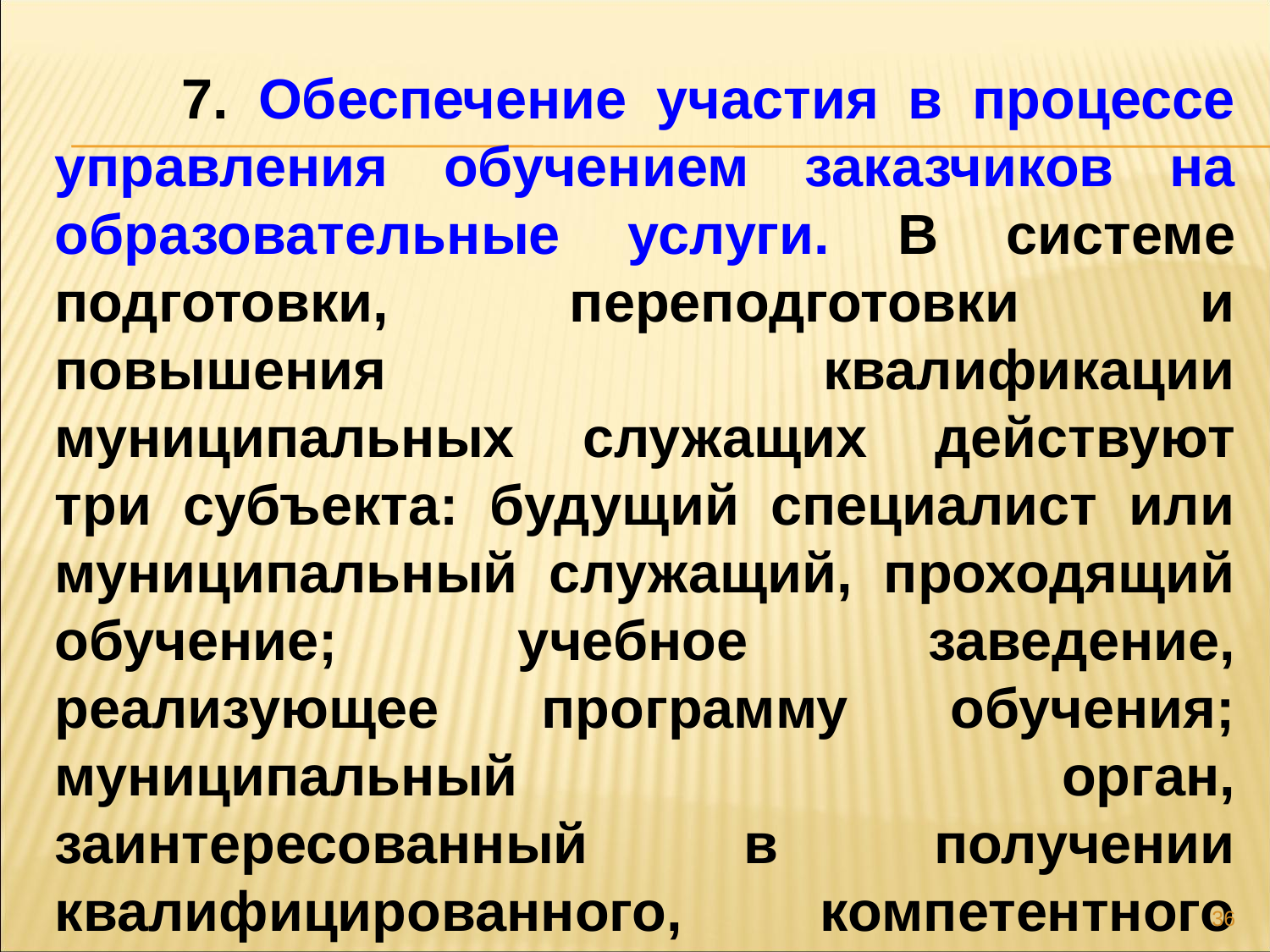

7. Обеспечение участия в процессе управления обучением заказчиков на образовательные услуги. В системе подготовки, переподготовки и повышения квалификации муниципальных служащих действуют три субъекта: будущий специалист или муниципальный служащий, проходящий обучение; учебное заведение, реализующее программу обучения; муниципальный орган, заинтересованный в получении квалифицированного, компетентного специалиста.
36